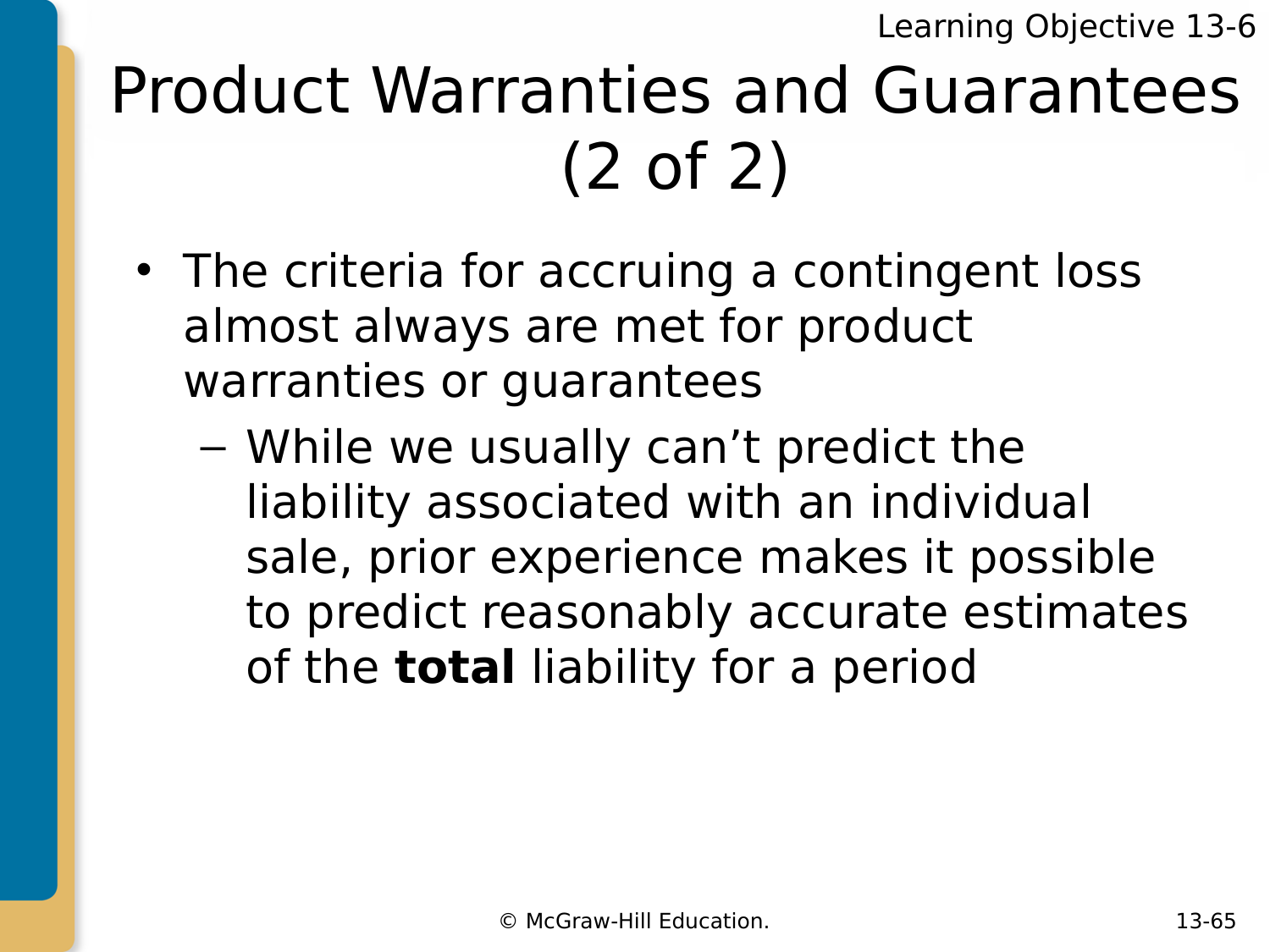

Learning Objective 13-6
# Product Warranties and Guarantees (2 of 2)
The criteria for accruing a contingent loss almost always are met for product warranties or guarantees
While we usually can’t predict the liability associated with an individual sale, prior experience makes it possible to predict reasonably accurate estimates of the total liability for a period